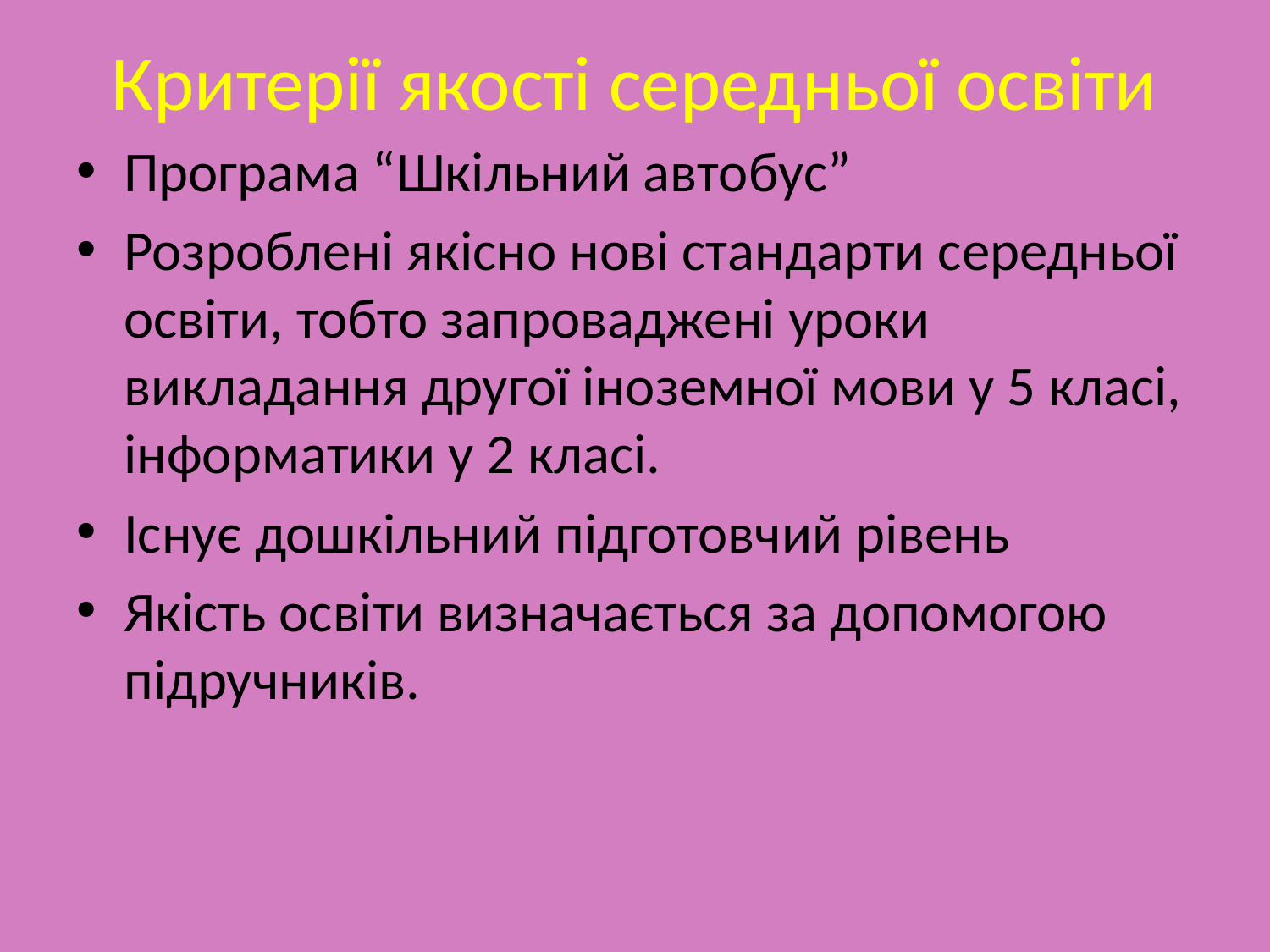

# Критерії якості середньої освіти
Програма “Шкільний автобус”
Розроблені якісно нові стандарти середньої освіти, тобто запроваджені уроки викладання другої іноземної мови у 5 класі, інформатики у 2 класі.
Існує дошкільний підготовчий рівень
Якість освіти визначається за допомогою підручників.